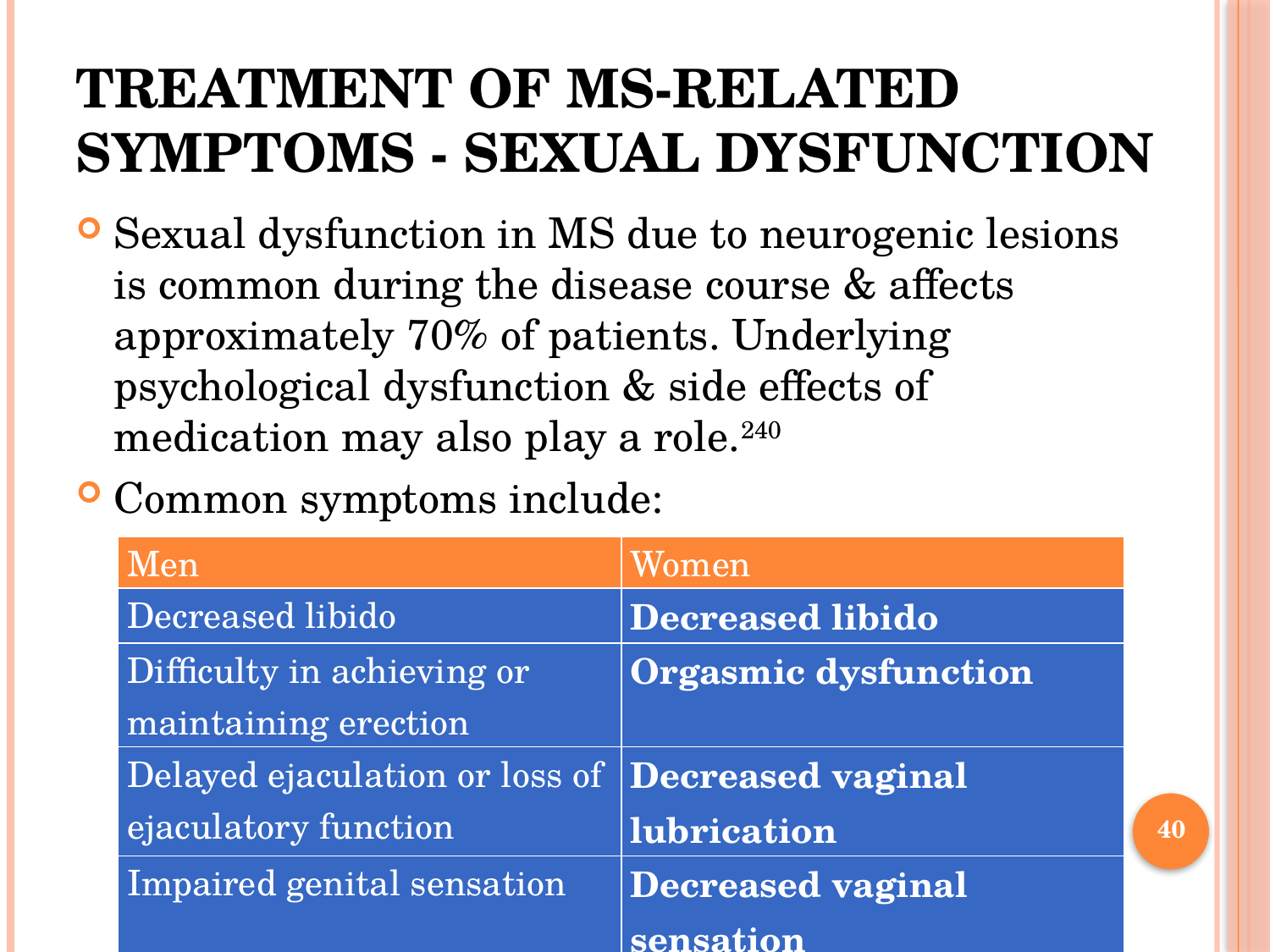

# Treatment of MS-related symptoms - Sexual dysfunction
Sexual dysfunction in MS due to neurogenic lesions is common during the disease course & affects approximately 70% of patients. Underlying psychological dysfunction & side effects of medication may also play a role.240
Common symptoms include:

| Men | Women |
| --- | --- |
| Decreased libido | Decreased libido |
| Difficulty in achieving or maintaining erection | Orgasmic dysfunction |
| Delayed ejaculation or loss of ejaculatory function | Decreased vaginal lubrication |
| Impaired genital sensation | Decreased vaginal sensation |
40